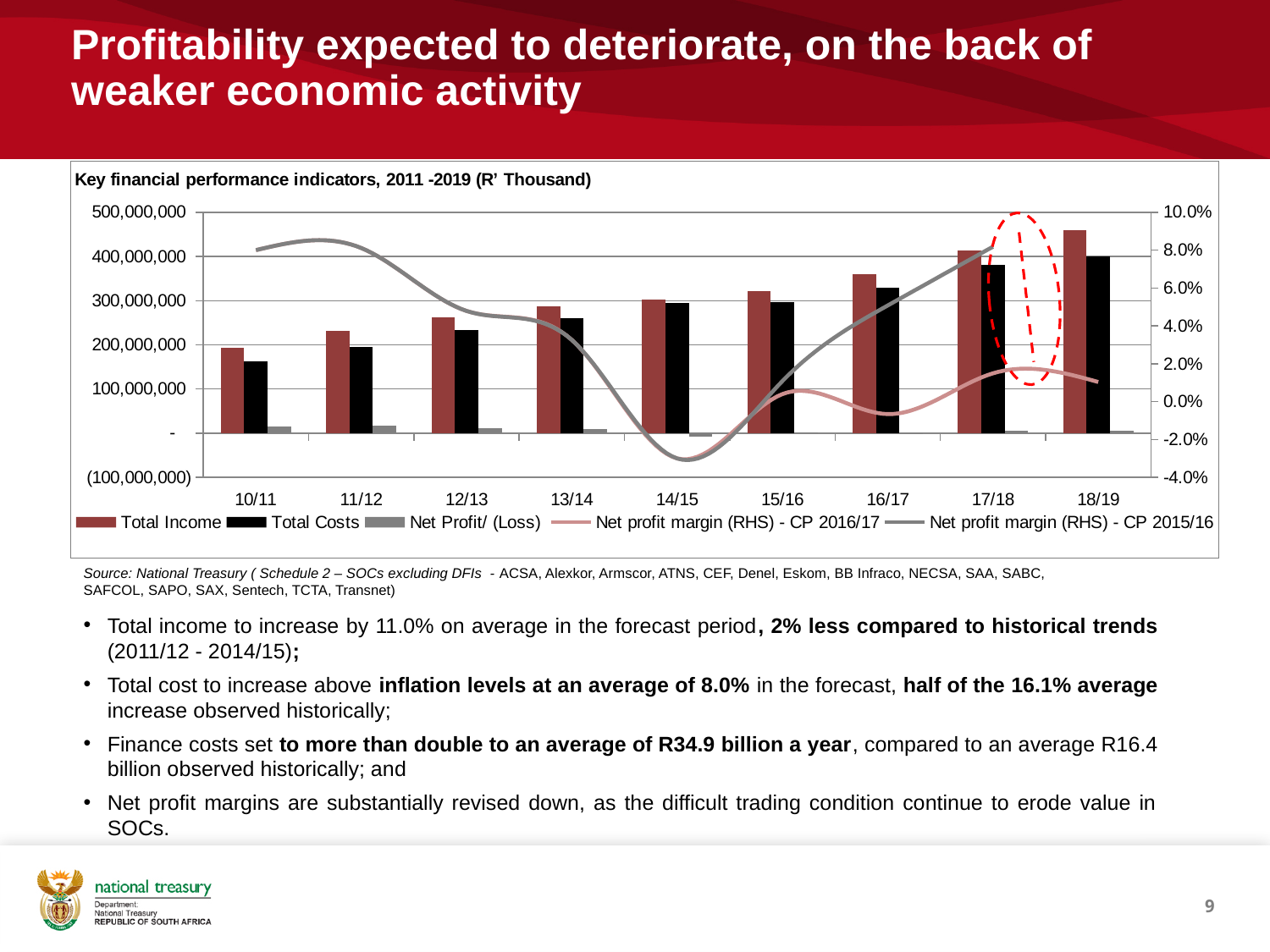

# Profitability expected to deteriorate, on the back of weaker economic activity

[unsupported chart]

Source: National Treasury ( Schedule 2 – SOCs excluding DFIs  - ACSA, Alexkor, Armscor, ATNS, CEF, Denel, Eskom, BB Infraco, NECSA, SAA, SABC, SAFCOL, SAPO, SAX, Sentech, TCTA, Transnet)
Total income to increase by 11.0% on average in the forecast period, 2% less compared to historical trends (2011/12 - 2014/15);

Total cost to increase above inflation levels at an average of 8.0% in the forecast, half of the 16.1% average increase observed historically;

Finance costs set to more than double to an average of R34.9 billion a year, compared to an average R16.4 billion observed historically; and

Net profit margins are substantially revised down, as the difficult trading condition continue to erode value in SOCs.

9